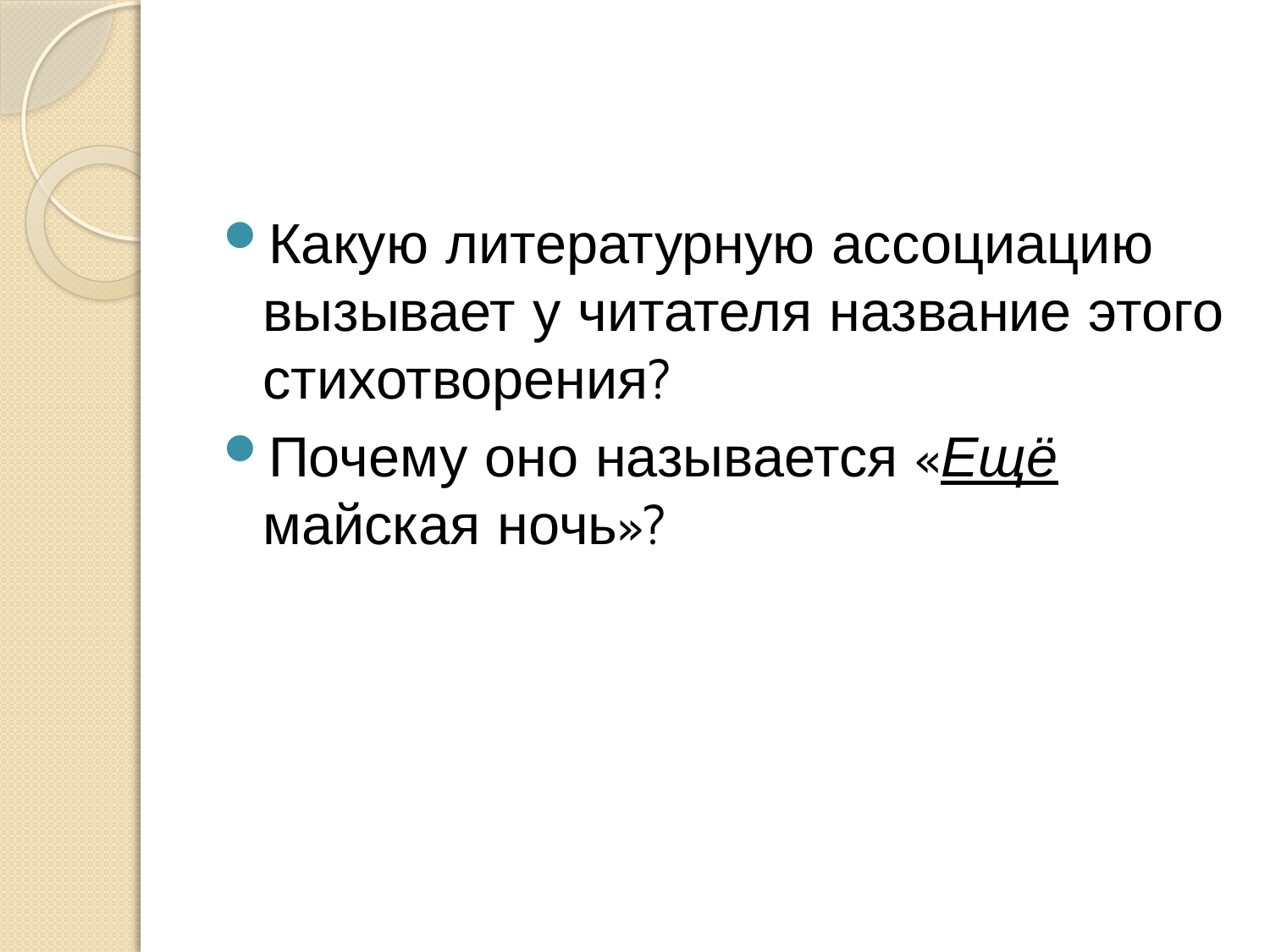

#
Какую литературную ассоциацию вызывает у читателя название этого стихотворения?
Почему оно называется «Ещё майская ночь»?